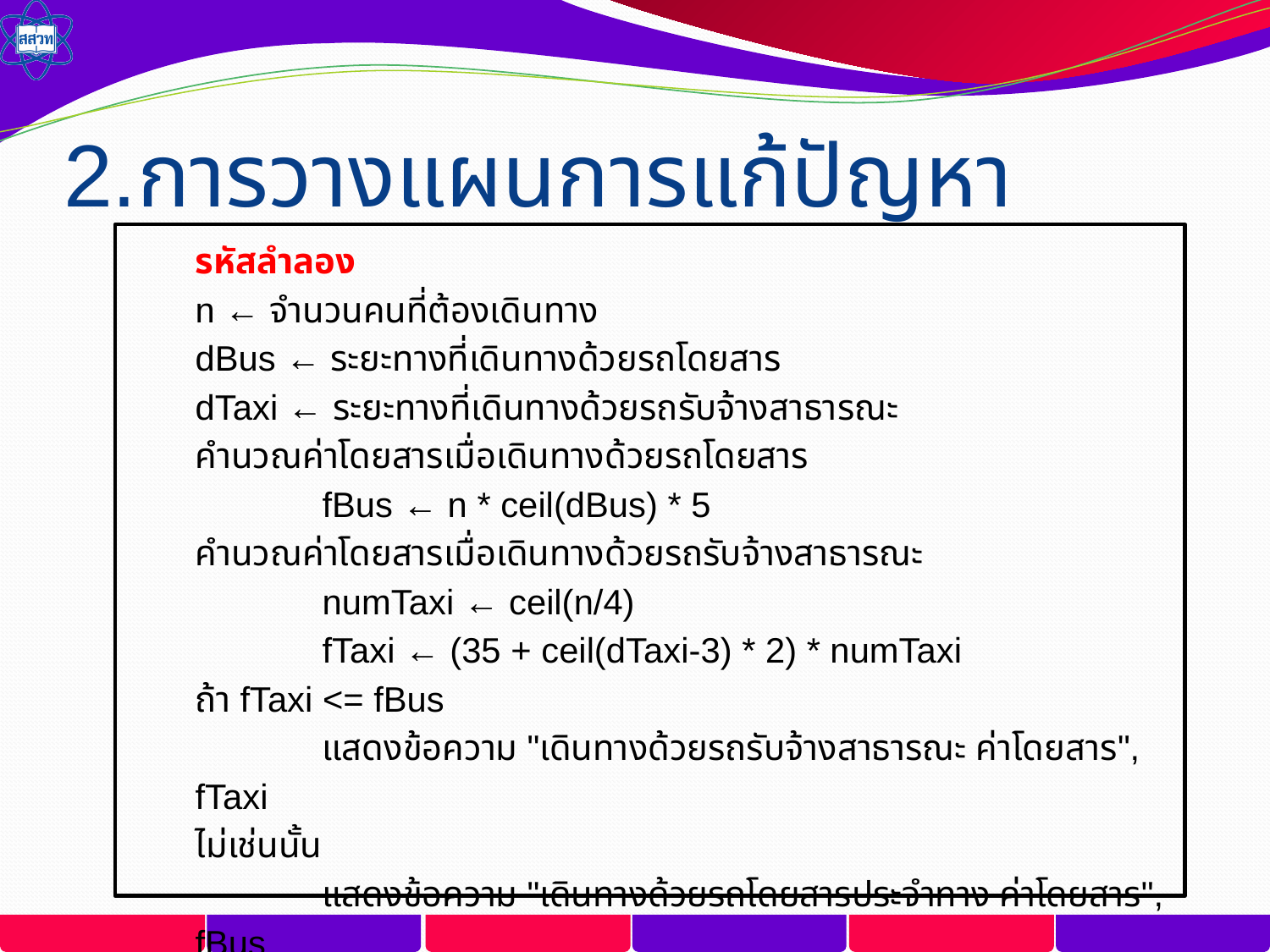

# 2.การวางแผนการแก้ปัญหา

รหัสลำลอง
n ← จำนวนคนที่ต้องเดินทาง
dBus ← ระยะทางที่เดินทางด้วยรถโดยสาร
dTaxi ← ระยะทางที่เดินทางด้วยรถรับจ้างสาธารณะ
คำนวณค่าโดยสารเมื่อเดินทางด้วยรถโดยสาร
	fBus ← n * ceil(dBus) * 5
คำนวณค่าโดยสารเมื่อเดินทางด้วยรถรับจ้างสาธารณะ
	numTaxi ← ceil(n/4)
	fTaxi ← (35 + ceil(dTaxi-3) * 2) * numTaxi
ถ้า fTaxi <= fBus
	แสดงข้อความ "เดินทางด้วยรถรับจ้างสาธารณะ ค่าโดยสาร", fTaxi
ไม่เช่นนั้น
	แสดงข้อความ "เดินทางด้วยรถโดยสารประจำทาง ค่าโดยสาร", fBus